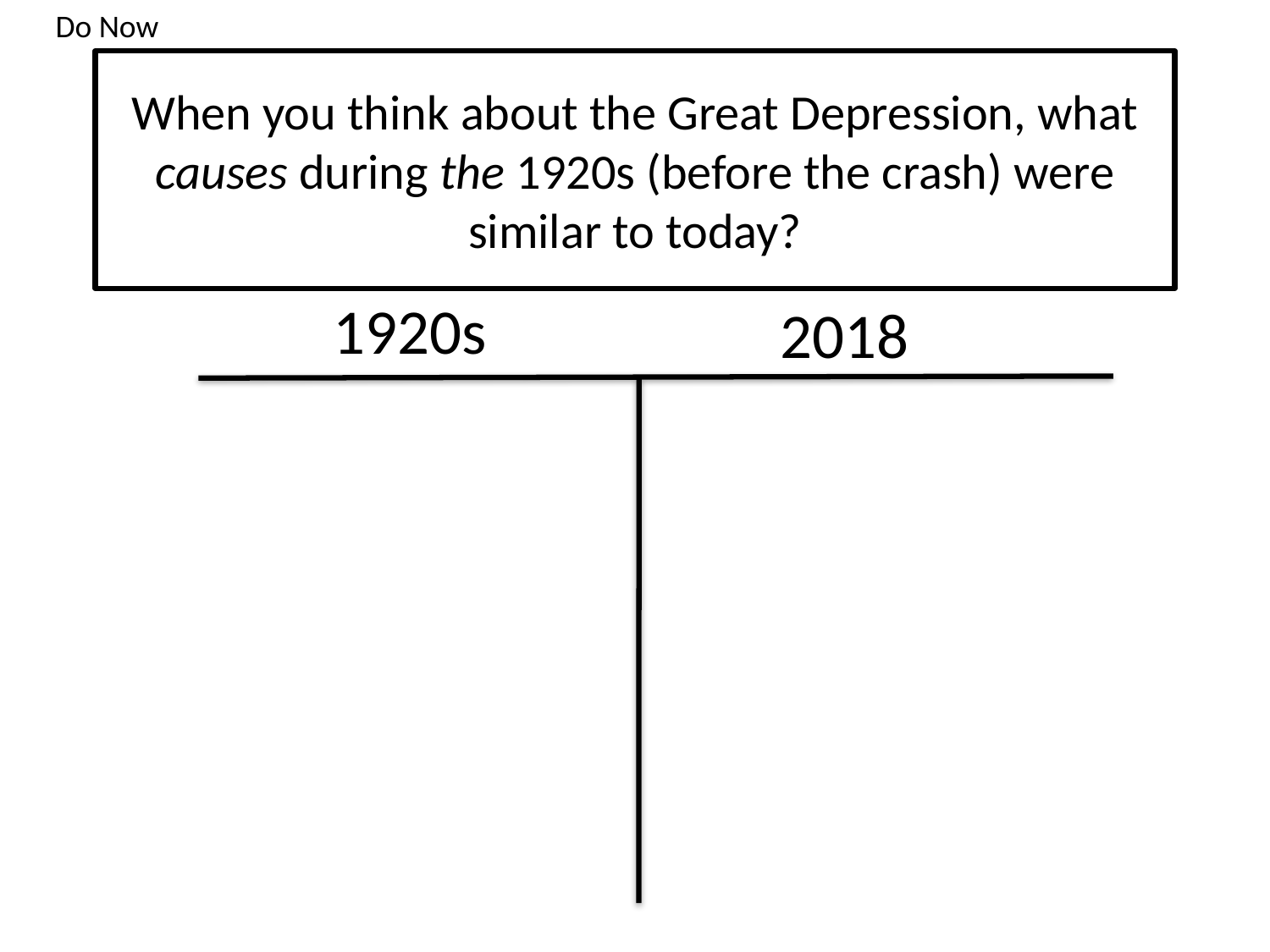

Do Now
# When you think about the Great Depression, what causes during the 1920s (before the crash) were similar to today?
1920s
2018